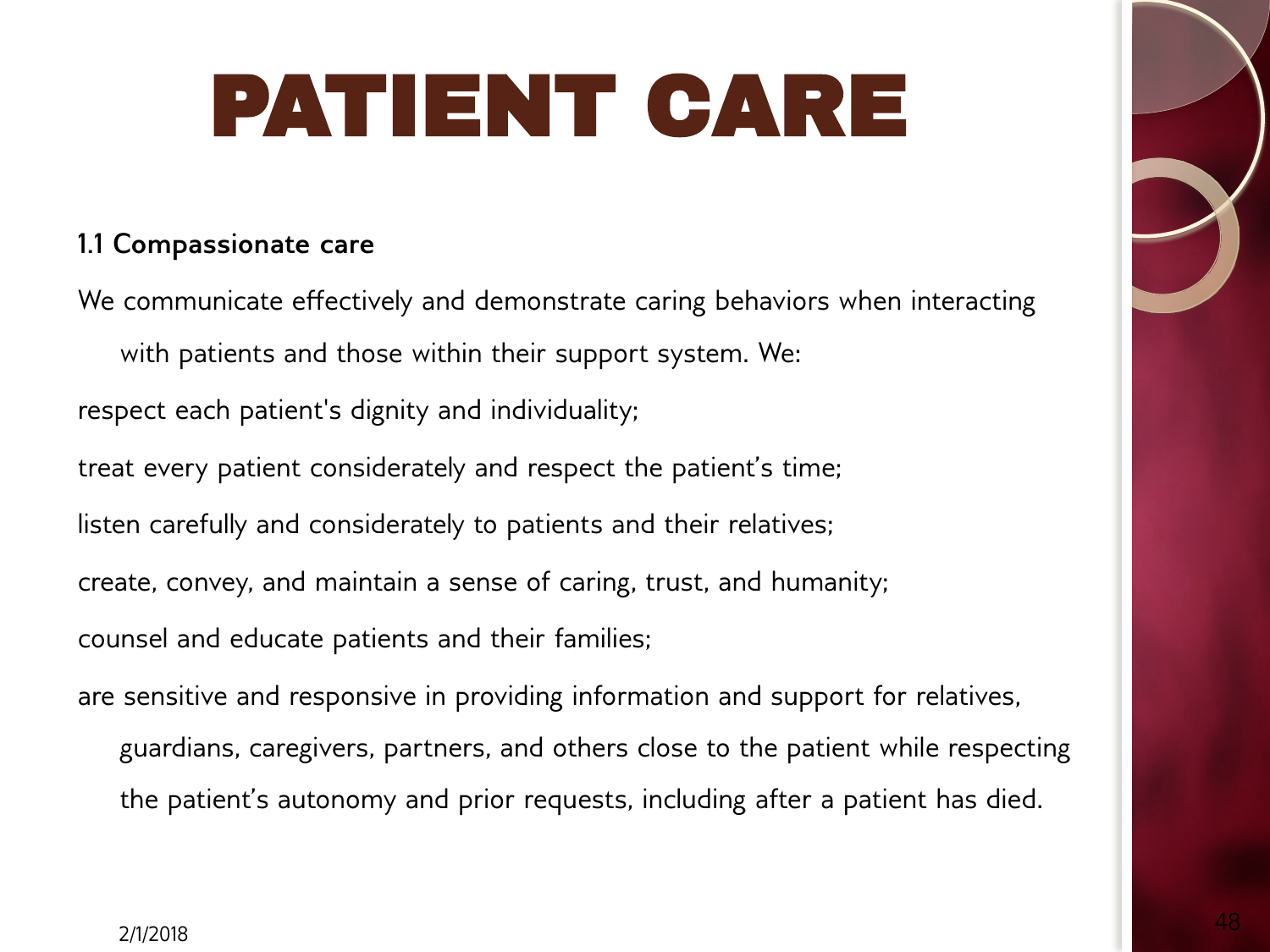

# PATIENT CARE
1.1 Compassionate care
We communicate effectively and demonstrate caring behaviors when interacting with patients and those within their support system. We:
respect each patient's dignity and individuality;
treat every patient considerately and respect the patient’s time;
listen carefully and considerately to patients and their relatives;
create, convey, and maintain a sense of caring, trust, and humanity;
counsel and educate patients and their families;
are sensitive and responsive in providing information and support for relatives, guardians, caregivers, partners, and others close to the patient while respecting the patient’s autonomy and prior requests, including after a patient has died.
48
2/1/2018